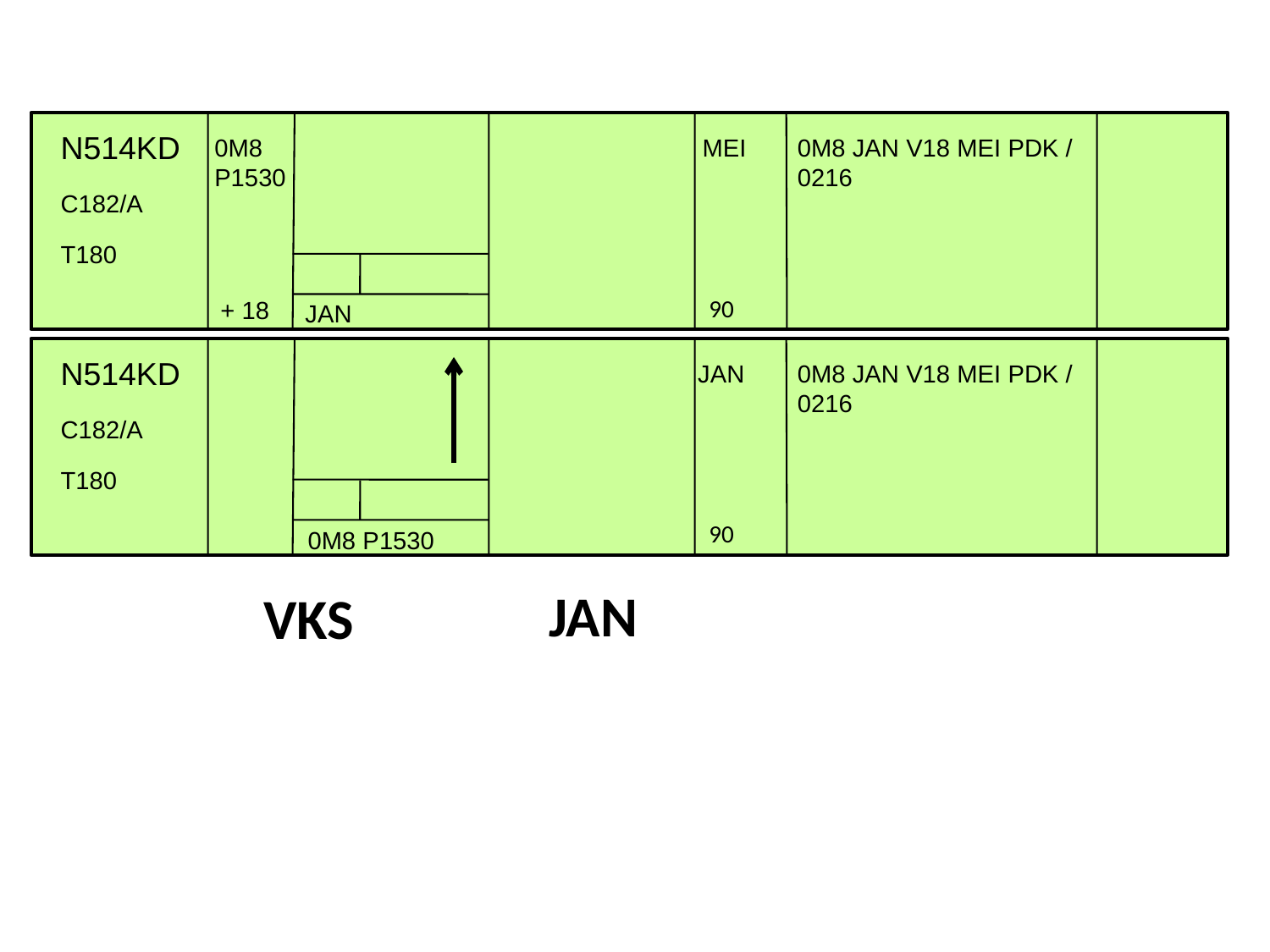

N514KD
0M8
P1530

  MEI
0M8 JAN V18 MEI PDK / 0216

C182/A

T180

90
+ 18
JAN

N514KD

 JAN
0M8 JAN V18 MEI PDK / 0216

C182/A

T180

90

0M8 P1530

JAN
VKS